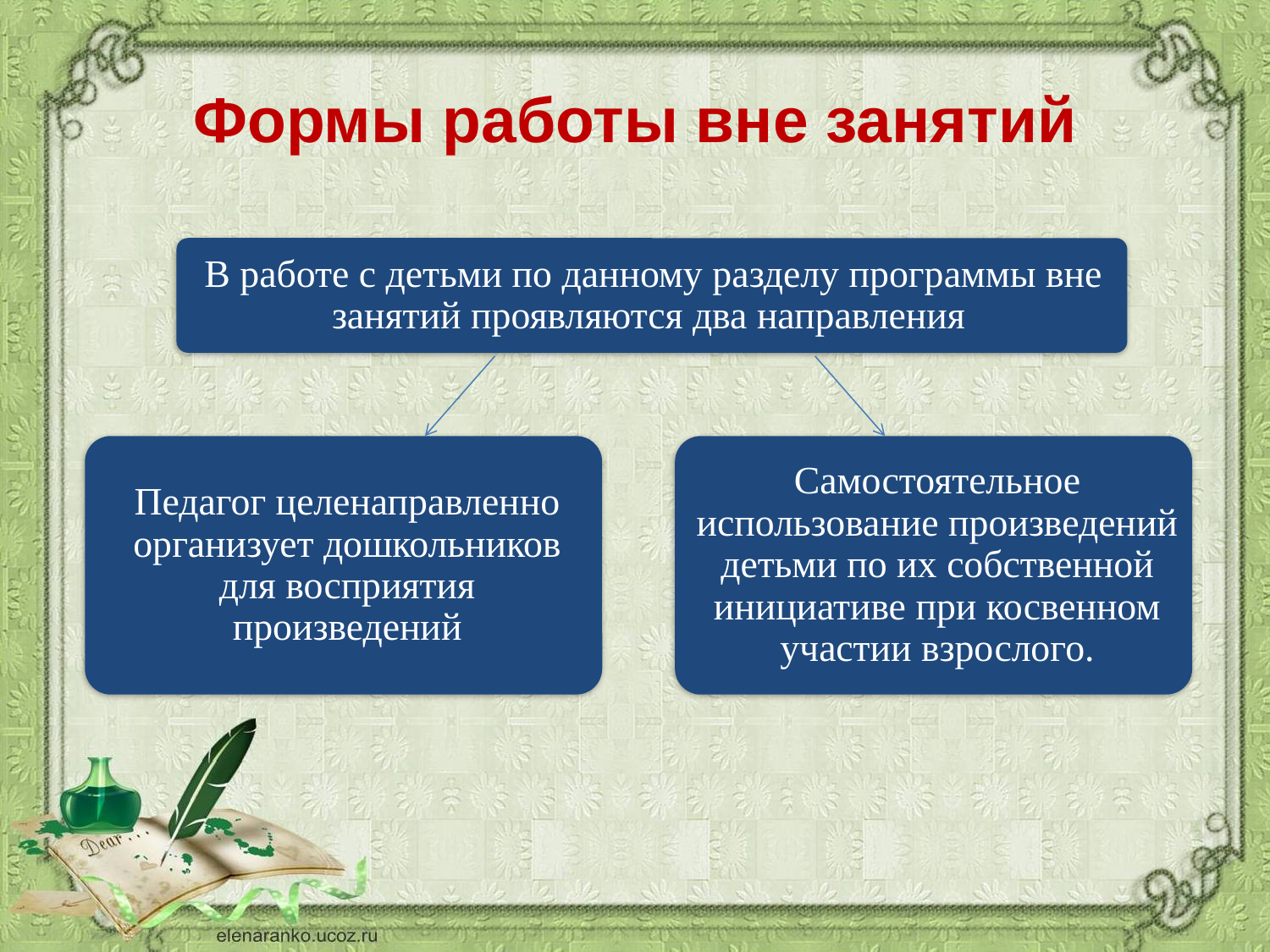

# Формы работы вне занятий
В работе с детьми по данному разделу программы вне занятий проявляются два направления
Педагог целенаправленно организует дошкольников для восприятия произведений
Самостоятельное использование произведений детьми по их собственной инициативе при косвенном участии взрослого.